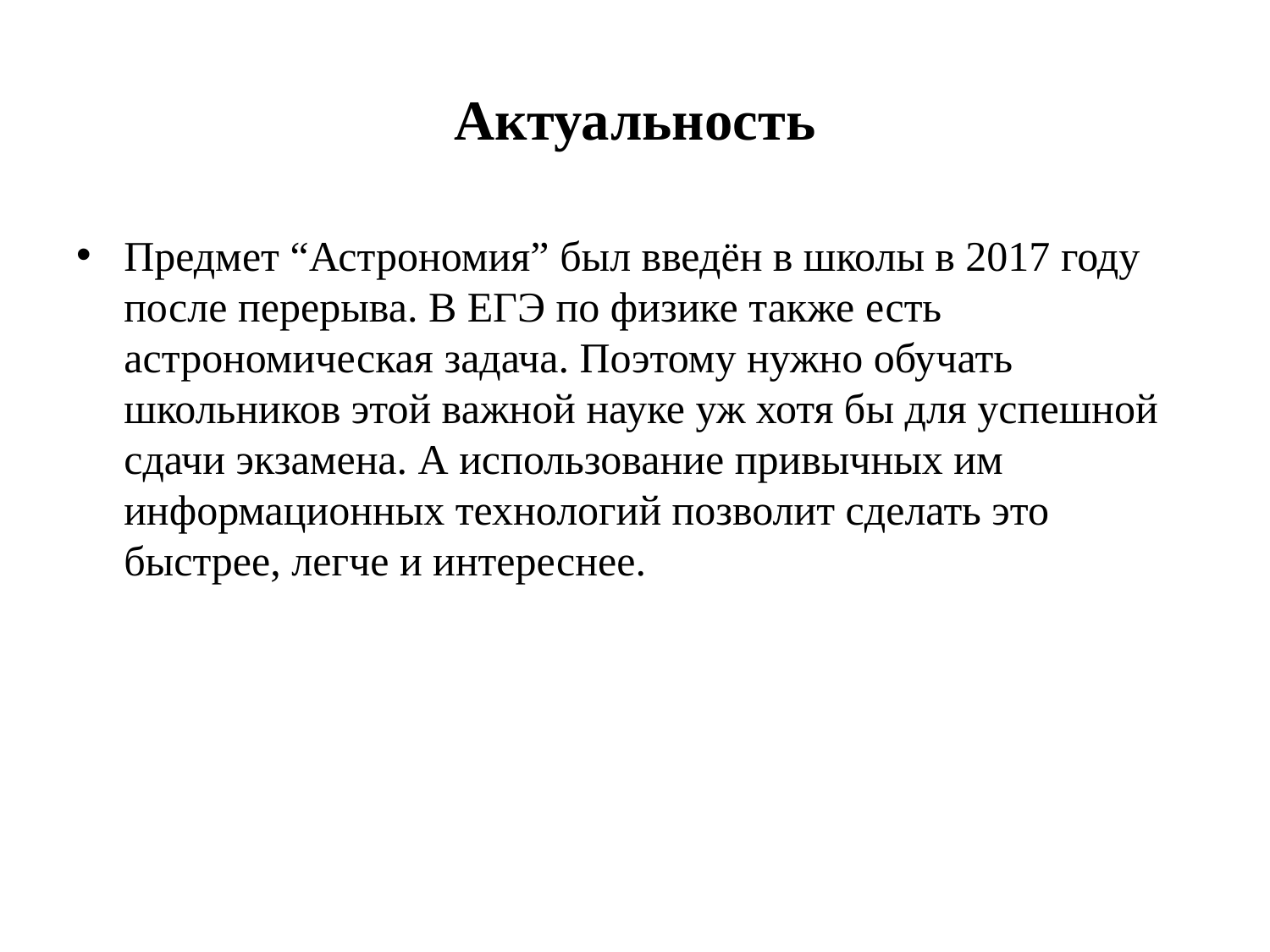

# Актуальность
Предмет “Астрономия” был введён в школы в 2017 году после перерыва. В ЕГЭ по физике также есть астрономическая задача. Поэтому нужно обучать школьников этой важной науке уж хотя бы для успешной сдачи экзамена. А использование привычных им информационных технологий позволит сделать это быстрее, легче и интереснее.